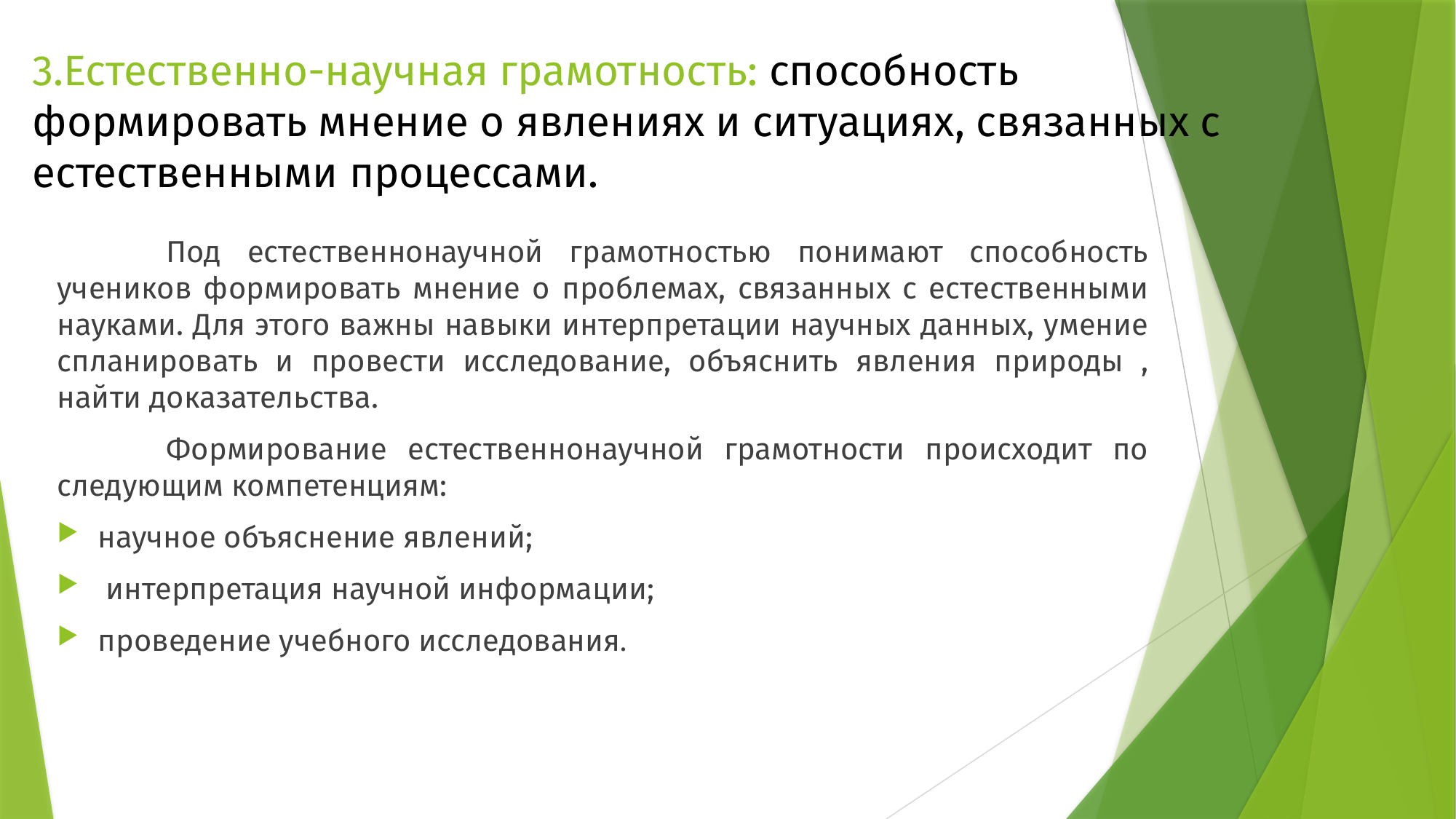

# 3.Естественно-научная грамотность: способность формировать мнение о явлениях и ситуациях, связанных с естественными процессами.
	Под естественнонаучной грамотностью понимают способность учеников формировать мнение о проблемах, связанных с естественными науками. Для этого важны навыки интерпретации научных данных, умение спланировать и провести исследование, объяснить явления природы , найти доказательства.
	Формирование естественнонаучной грамотности происходит по следующим компетенциям:
научное объяснение явлений;
 интерпретация научной информации;
проведение учебного исследования.